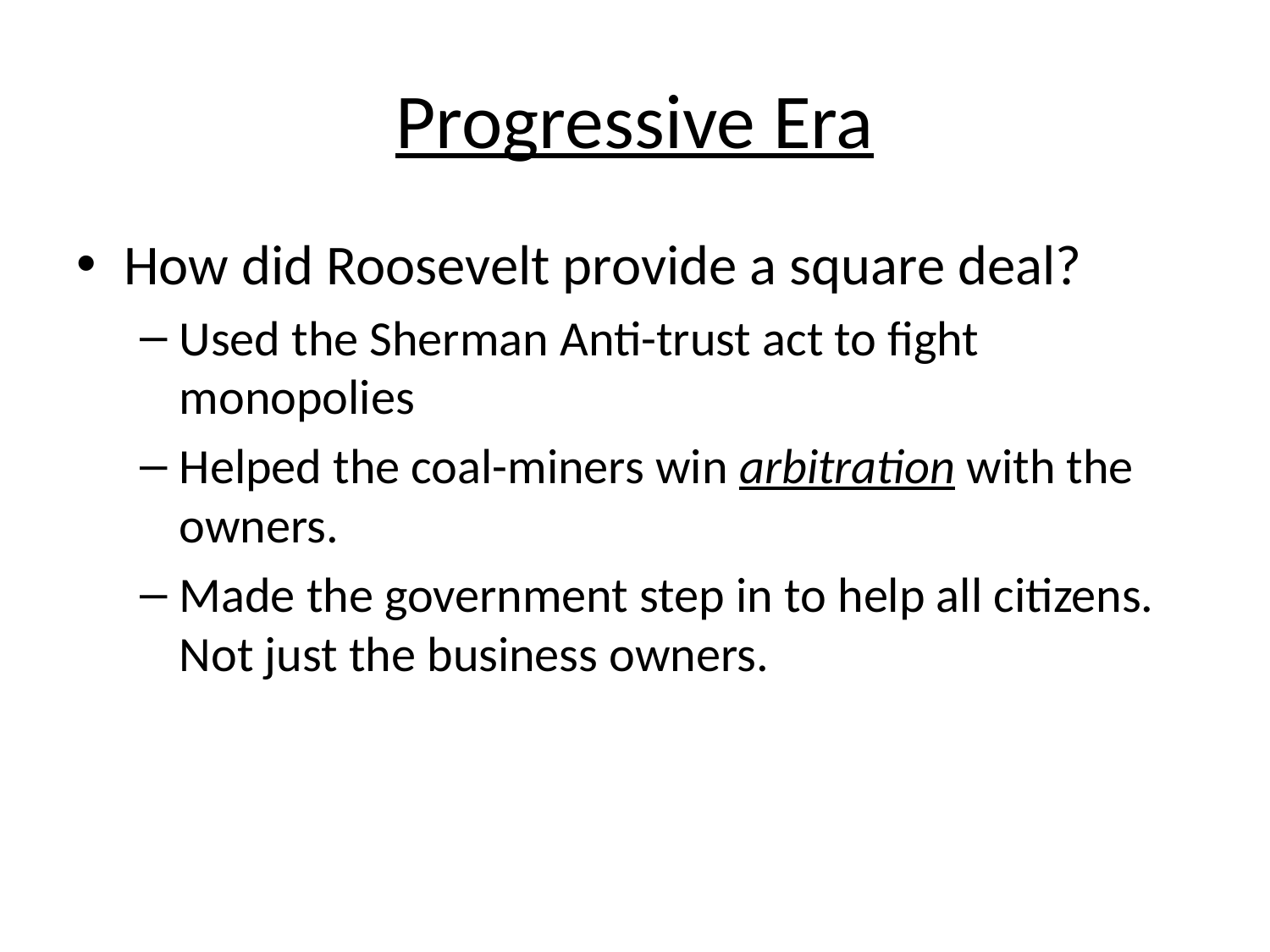

# Progressive Era
How did Roosevelt provide a square deal?
Used the Sherman Anti-trust act to fight monopolies
Helped the coal-miners win arbitration with the owners.
Made the government step in to help all citizens. Not just the business owners.